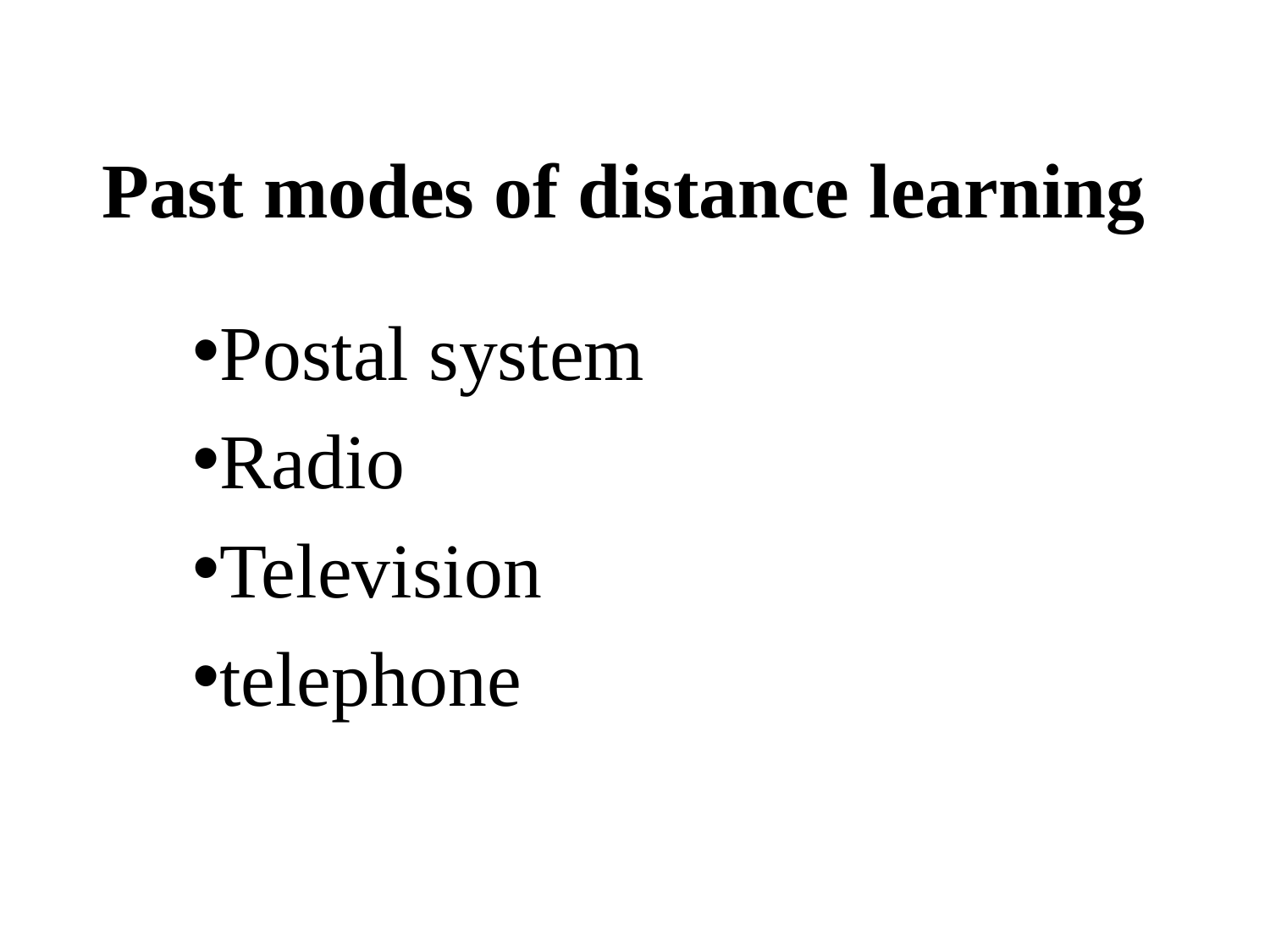

# Past modes of distance learning
Postal system
Radio
Television
telephone